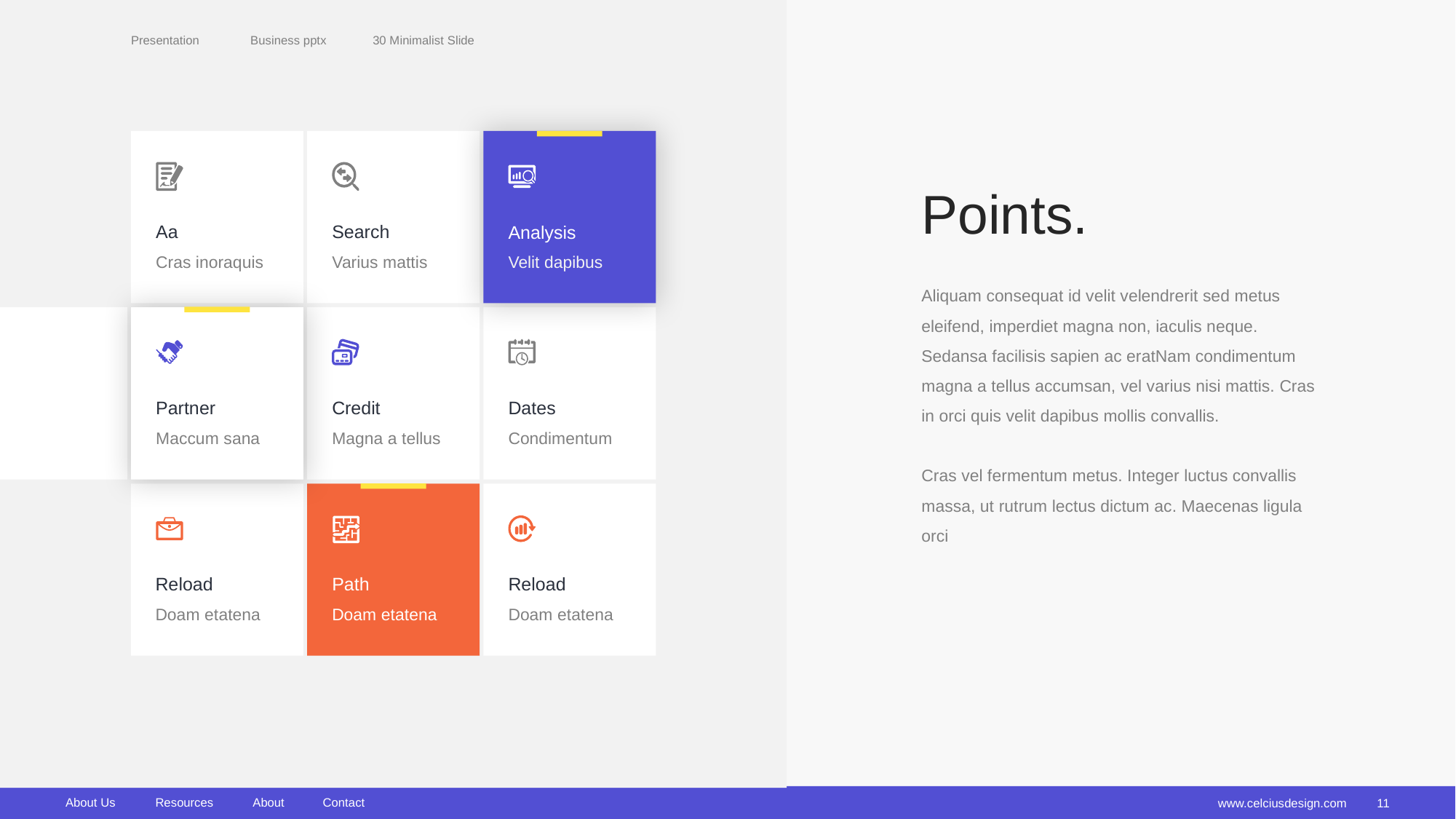

Presentation
Business pptx
30 Minimalist Slide

Points.
Search
Aa
Analysis
Varius mattis
Cras inoraquis
Velit dapibus
Aliquam consequat id velit velendrerit sed metus eleifend, imperdiet magna non, iaculis neque. Sedansa facilisis sapien ac eratNam condimentum magna a tellus accumsan, vel varius nisi mattis. Cras in orci quis velit dapibus mollis convallis.

Cras vel fermentum metus. Integer luctus convallis massa, ut rutrum lectus dictum ac. Maecenas ligula orci

Partner
Credit
Dates
Maccum sana
Magna a tellus
Condimentum

Reload
Path
Reload
Doam etatena
Doam etatena
Doam etatena
www.celciusdesign.com
11
About Us
Resources
About
Contact